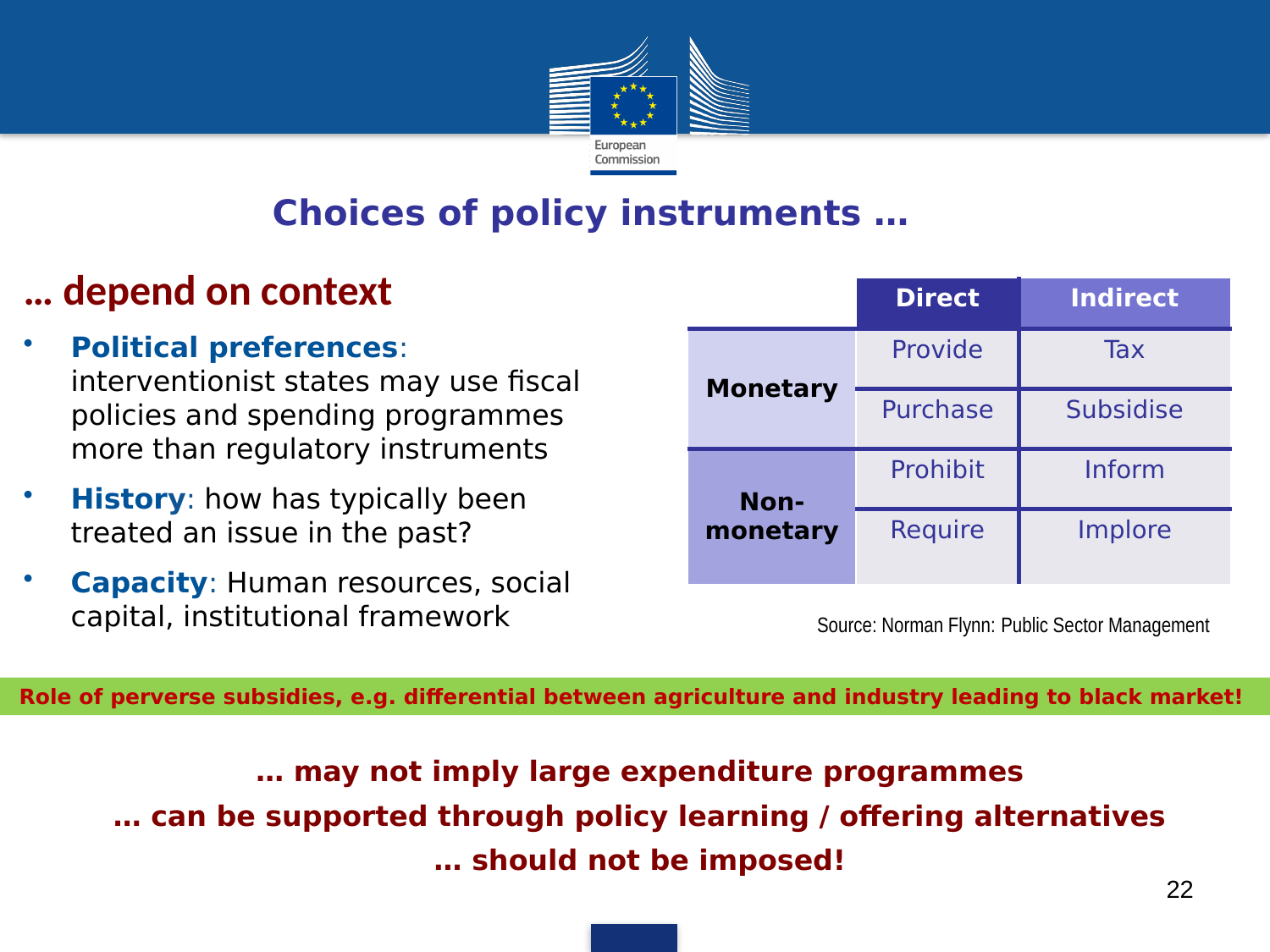

# Choices of policy instruments …
… depend on context
Political preferences: interventionist states may use fiscal policies and spending programmes more than regulatory instruments
History: how has typically been treated an issue in the past?
Capacity: Human resources, social capital, institutional framework

|  | Direct | Indirect |
| --- | --- | --- |
| Monetary | Provide | Tax |
|  | Purchase | Subsidise |
| Non-monetary | Prohibit | Inform |
|  | Require | Implore |
Source: Norman Flynn: Public Sector Management
Role of perverse subsidies, e.g. differential between agriculture and industry leading to black market!
… may not imply large expenditure programmes
… can be supported through policy learning / offering alternatives
… should not be imposed!
22